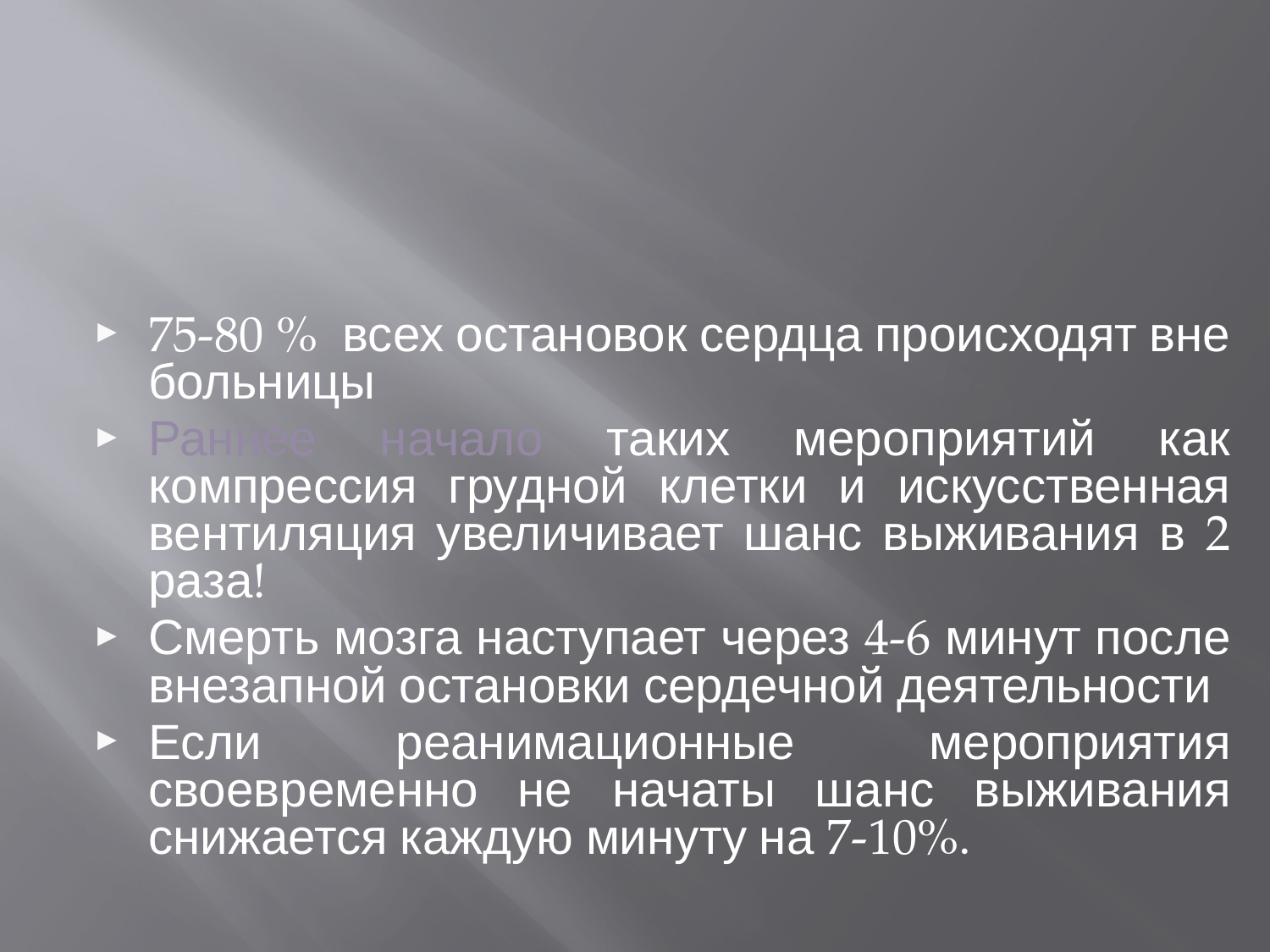

#
75-80 %  всех остановок сердца происходят вне больницы
Раннее начало таких мероприятий как компрессия грудной клетки и искусственная вентиляция увеличивает шанс выживания в 2 раза!
Смерть мозга наступает через 4-6 минут после внезапной остановки сердечной деятельности
Если реанимационные мероприятия своевременно не начаты шанс выживания снижается каждую минуту на 7-10%.